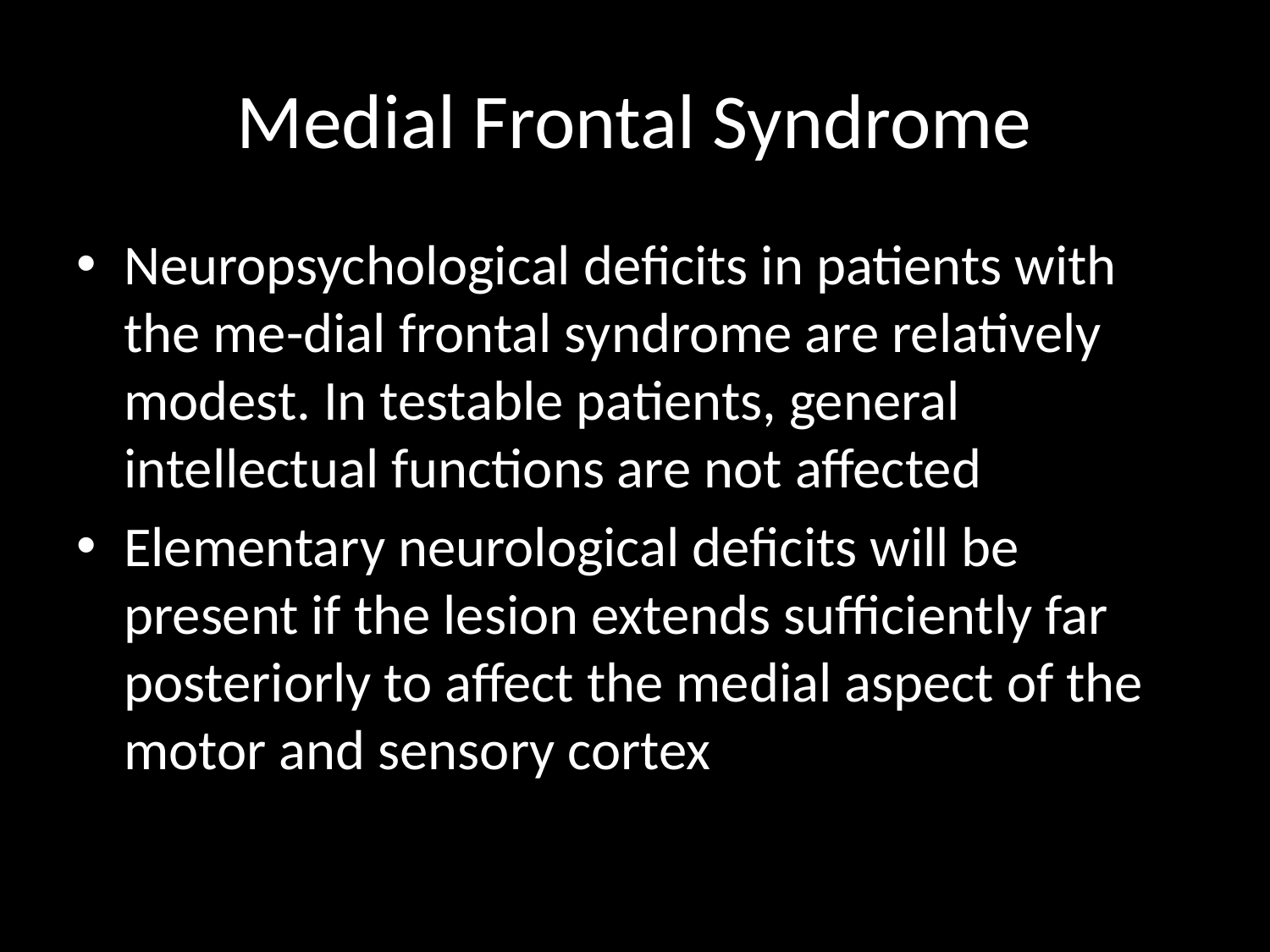

# Medial Frontal Syndrome
Neuropsychological deficits in patients with the me-dial frontal syndrome are relatively modest. In testable patients, general intellectual functions are not affected
Elementary neurological deficits will be present if the lesion extends sufficiently far posteriorly to affect the medial aspect of the motor and sensory cortex